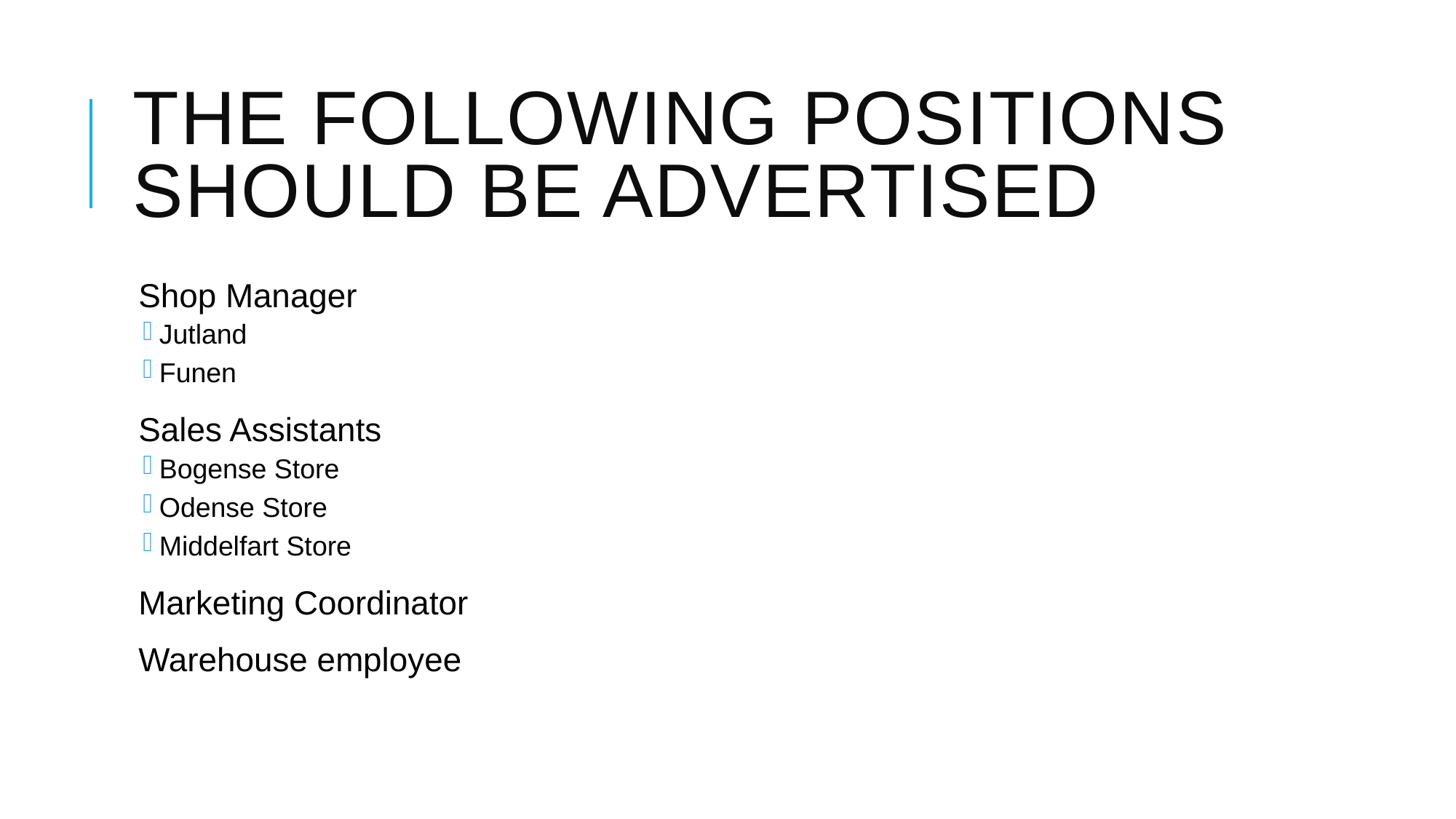

# The following positions should be advertised
Shop Manager
Jutland
Funen
Sales Assistants
Bogense Store
Odense Store
Middelfart Store
Marketing Coordinator
Warehouse employee